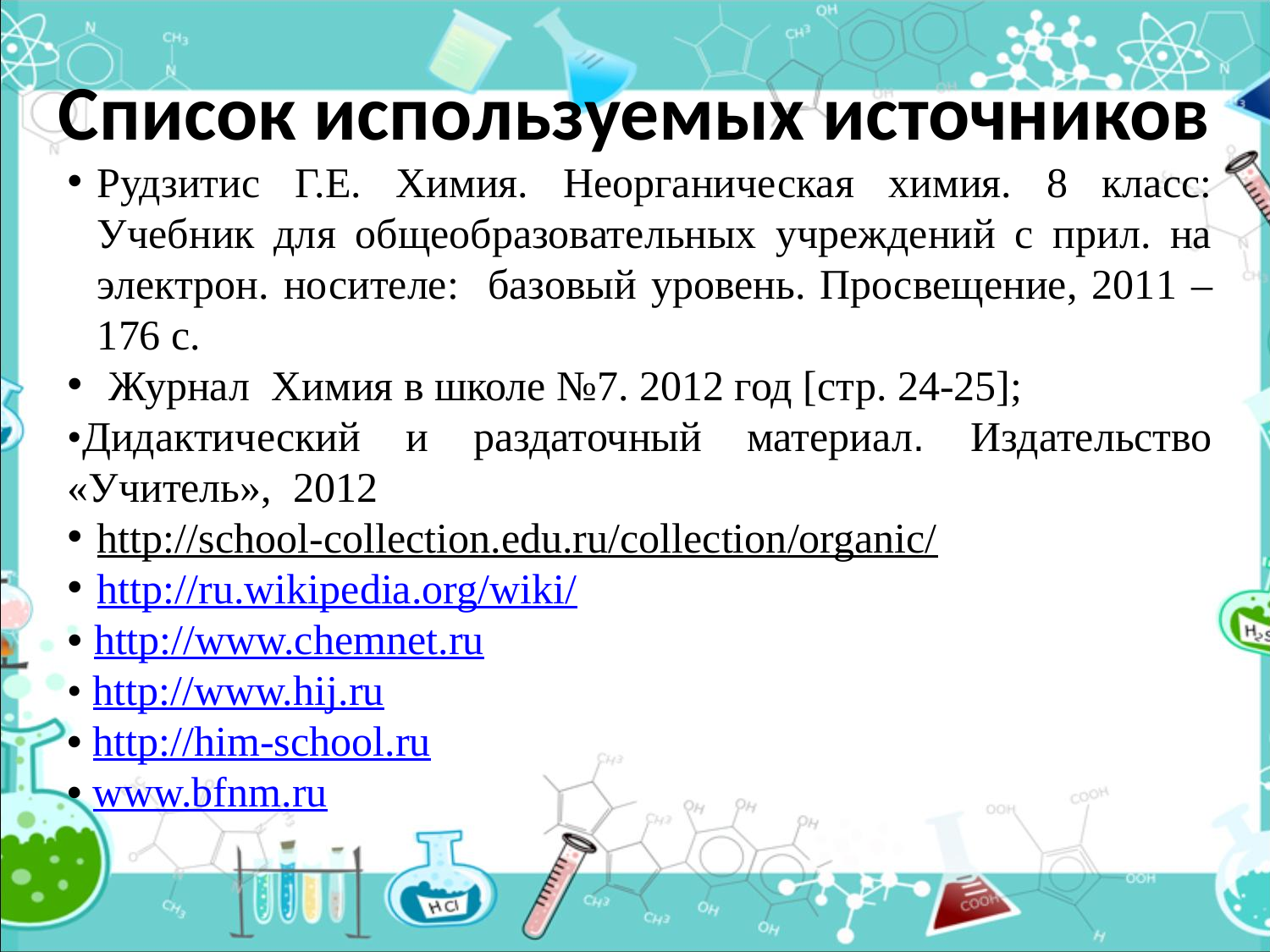

# Список используемых источников
Рудзитис Г.Е. Химия. Неорганическая химия. 8 класс: Учебник для общеобразовательных учреждений с прил. на электрон. носителе:  базовый уровень. Просвещение, 2011 – 176 с.
 Журнал  Химия в школе №7. 2012 год [стр. 24-25];
•Дидактический и раздаточный материал. Издательство «Учитель»,  2012
http://school-collection.edu.ru/collection/organic/
http://ru.wikipedia.org/wiki/
• http://www.chemnet.ru
• http://www.hij.ru
• http://him-school.ru
• www.bfnm.ru